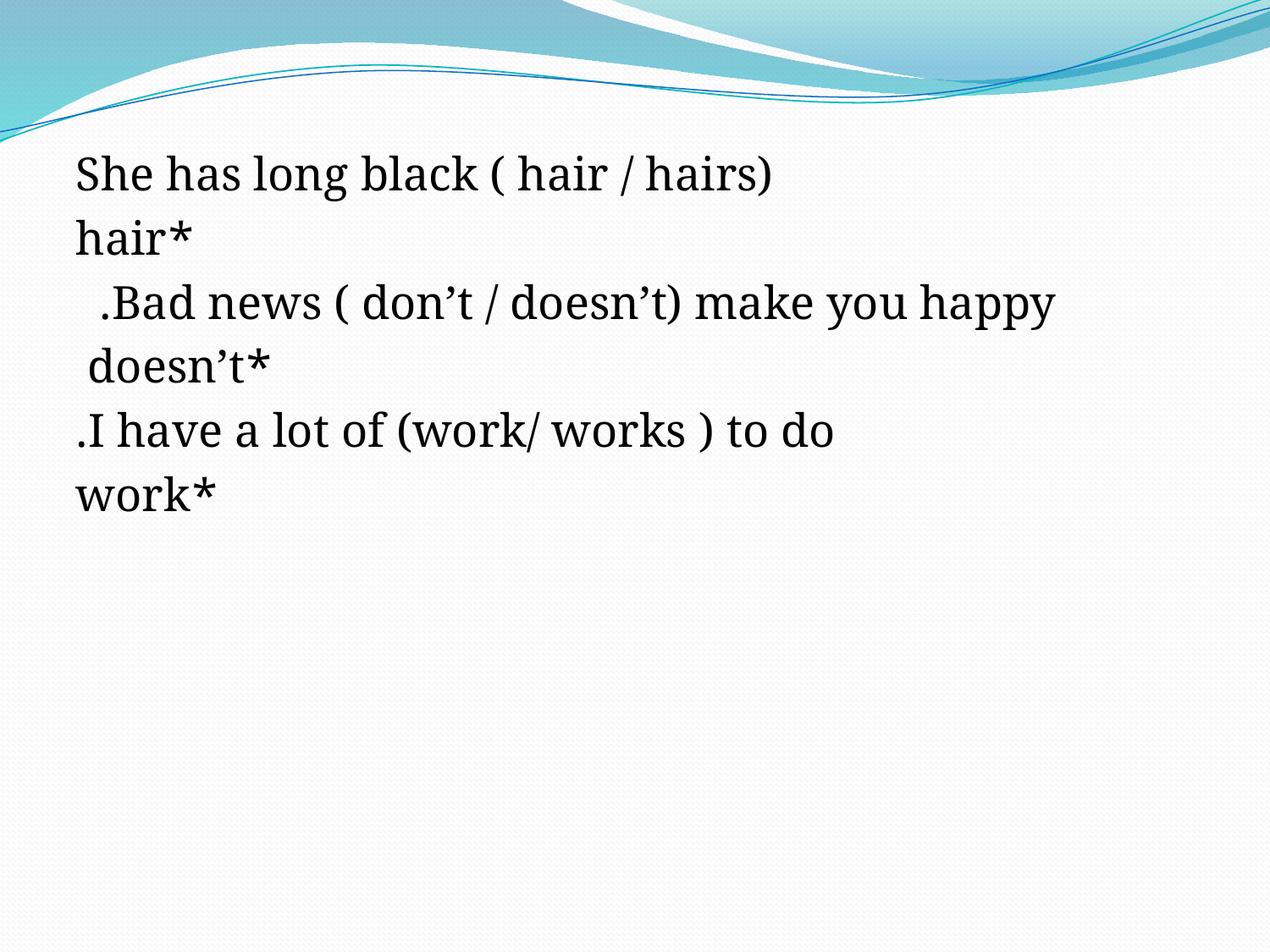

She has long black ( hair / hairs)
*hair
Bad news ( don’t / doesn’t) make you happy.
*doesn’t
I have a lot of (work/ works ) to do.
*work